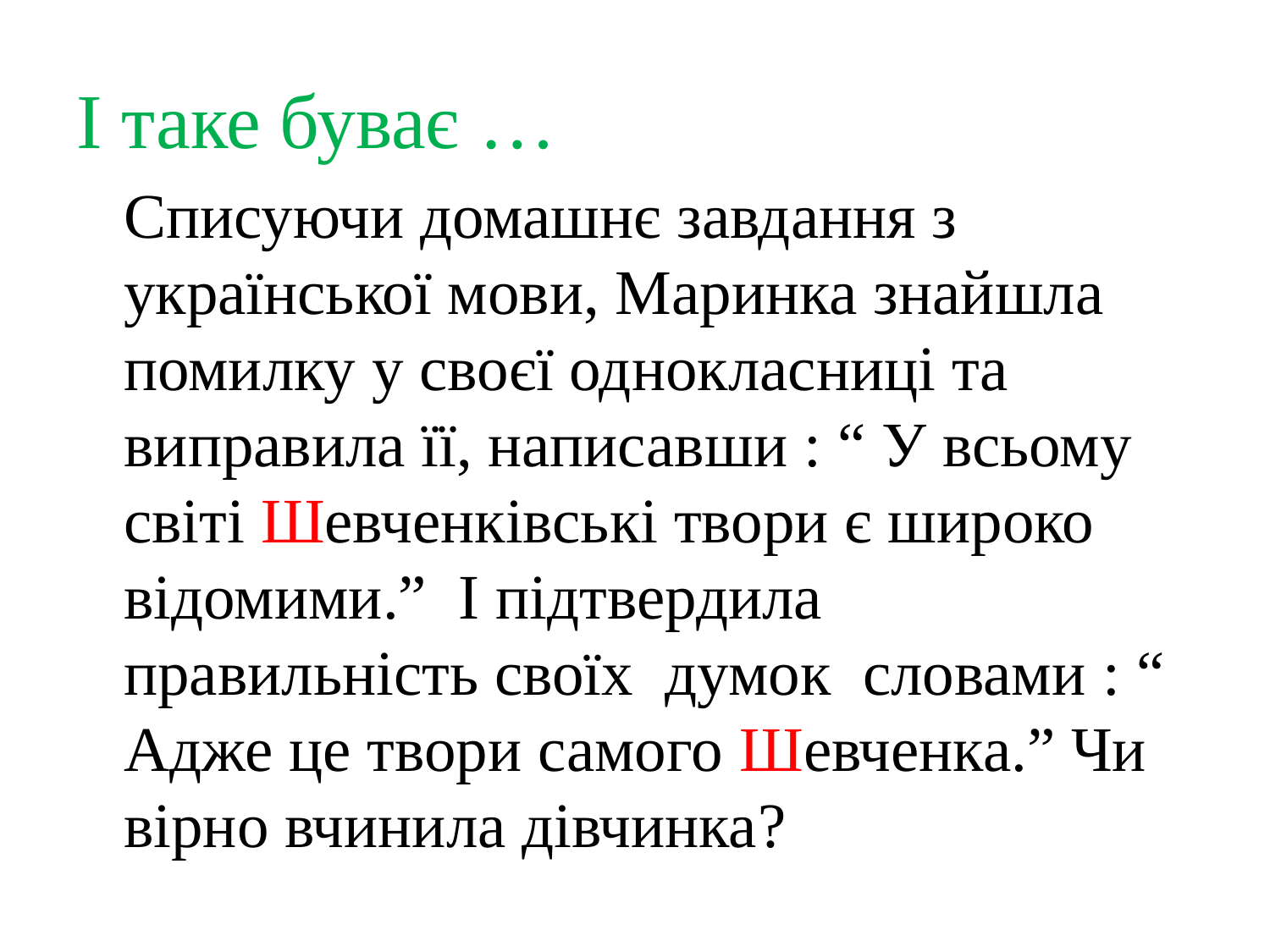

# І таке буває …
	Списуючи домашнє завдання з української мови, Маринка знайшла помилку у своєї однокласниці та виправила її, написавши : “ У всьому світі Шевченківські твори є широко відомими.”  І підтвердила правильність своїх  думок  словами : “ Адже це твори самого Шевченка.” Чи вірно вчинила дівчинка?